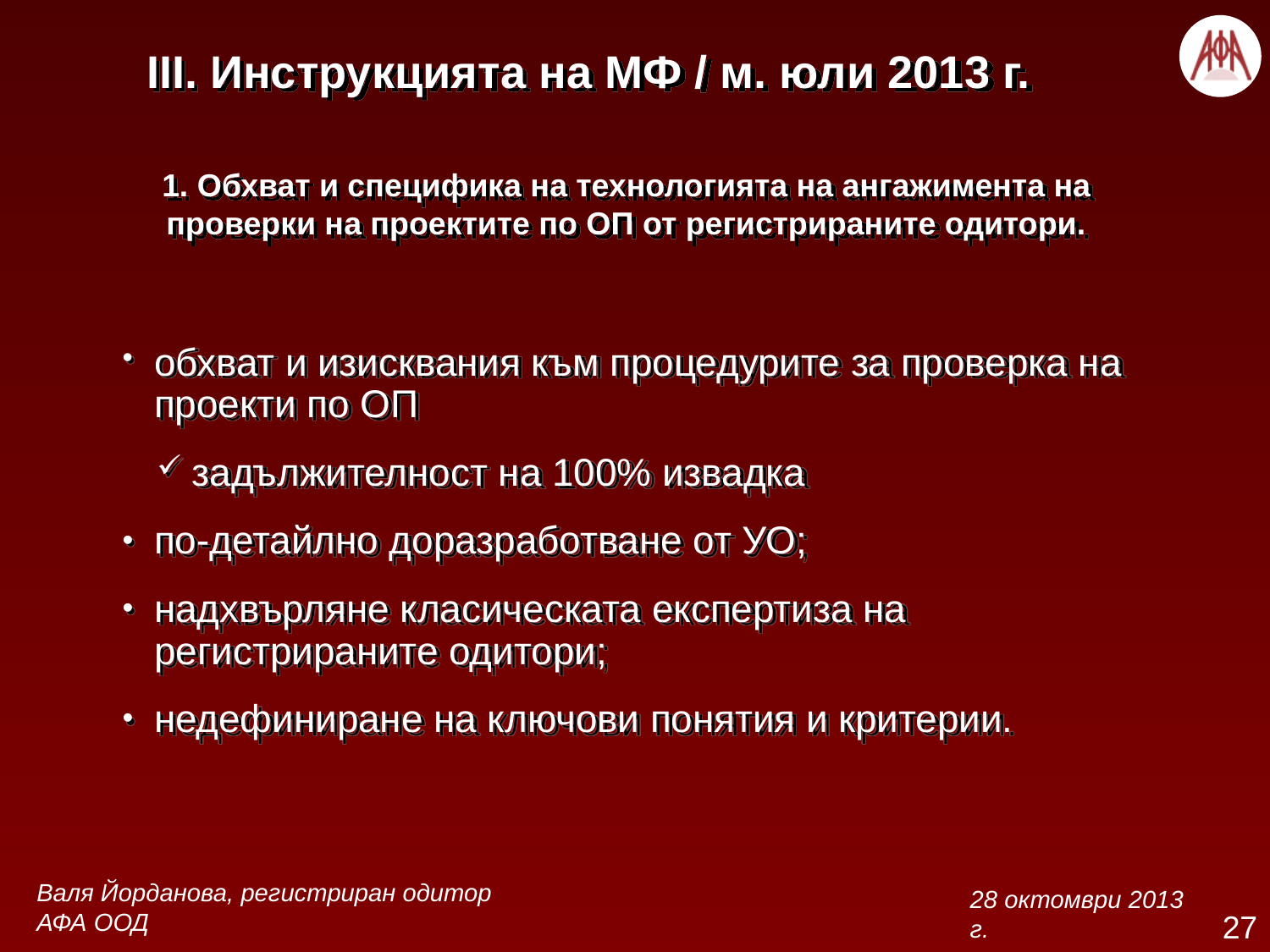

# III. Инструкцията на МФ / м. юли 2013 г. 1. Обхват и специфика на технологията на ангажимента на проверки на проектите по ОП от регистрираните одитори.
обхват и изисквания към процедурите за проверка на проекти по ОП
 задължителност на 100% извадка
по-детайлно доразработване от УО;
надхвърляне класическата експертиза на регистрираните одитори;
недефиниране на ключови понятия и критерии.